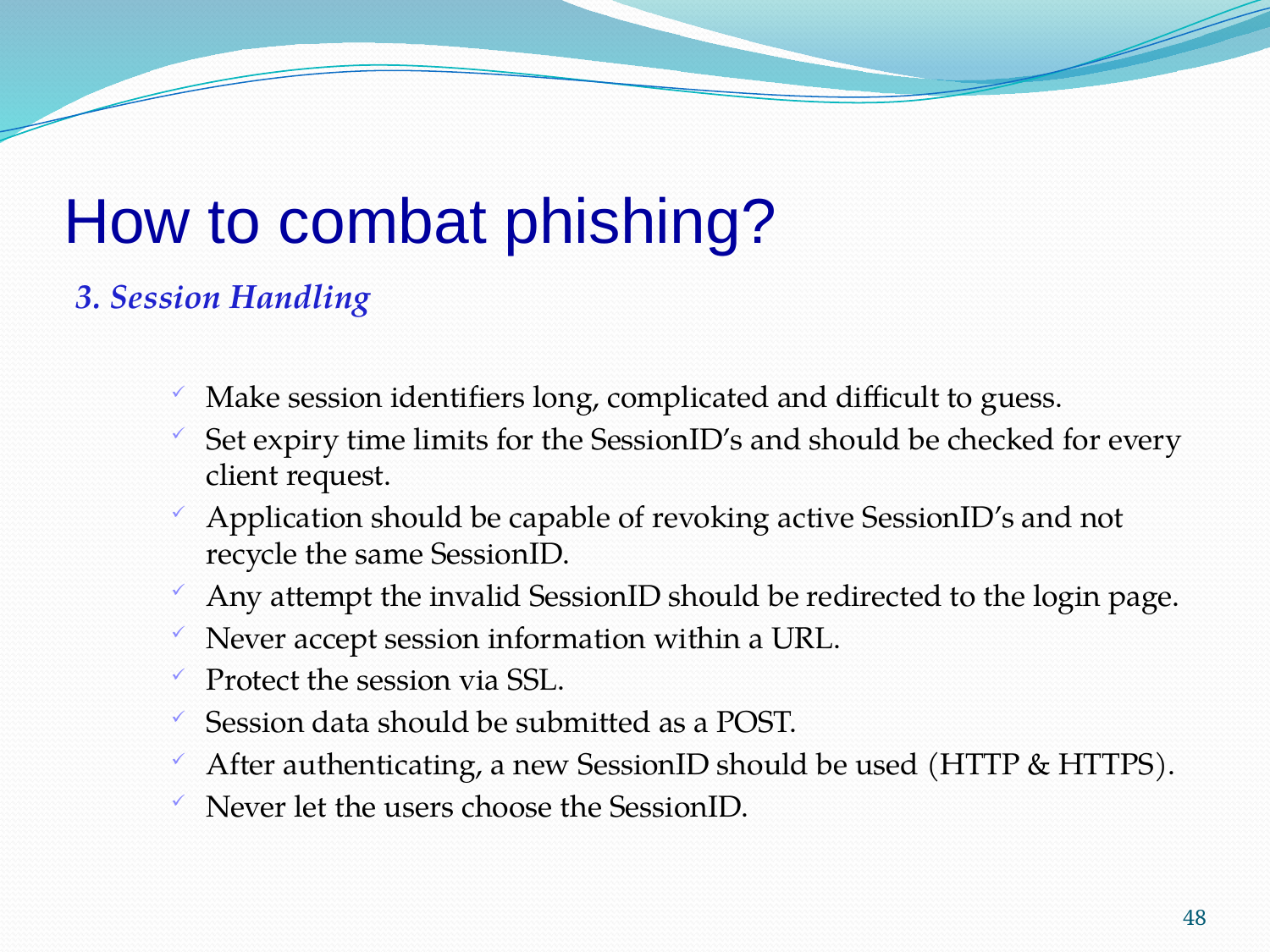

# How to combat phishing?
3. Session Handling

Make session identifiers long, complicated and difficult to guess.
Set expiry time limits for the SessionID’s and should be checked for every client request.
Application should be capable of revoking active SessionID’s and not recycle the same SessionID.
Any attempt the invalid SessionID should be redirected to the login page.
Never accept session information within a URL.
Protect the session via SSL.
Session data should be submitted as a POST.
After authenticating, a new SessionID should be used (HTTP & HTTPS).
Never let the users choose the SessionID.

48